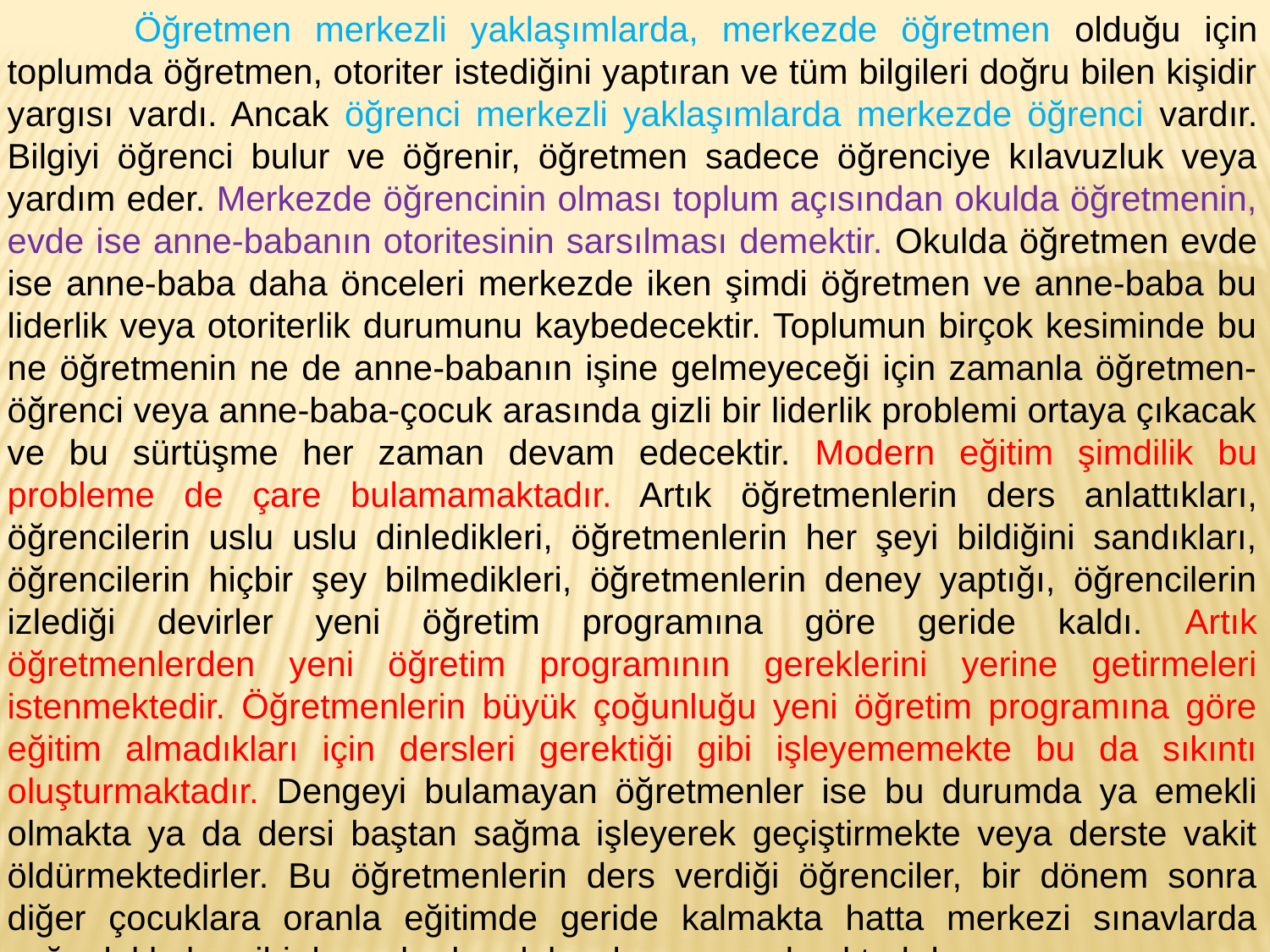

Öğretmen merkezli yaklaşımlarda, merkezde öğretmen olduğu için toplumda öğretmen, otoriter istediğini yaptıran ve tüm bilgileri doğru bilen kişidir yargısı vardı. Ancak öğrenci merkezli yaklaşımlarda merkezde öğrenci vardır. Bilgiyi öğrenci bulur ve öğrenir, öğretmen sadece öğrenciye kılavuzluk veya yardım eder. Merkezde öğrencinin olması toplum açısından okulda öğretmenin, evde ise anne-babanın otoritesinin sarsılması demektir. Okulda öğretmen evde ise anne-baba daha önceleri merkezde iken şimdi öğretmen ve anne-baba bu liderlik veya otoriterlik durumunu kaybedecektir. Toplumun birçok kesiminde bu ne öğretmenin ne de anne-babanın işine gelmeyeceği için zamanla öğretmen-öğrenci veya anne-baba-çocuk arasında gizli bir liderlik problemi ortaya çıkacak ve bu sürtüşme her zaman devam edecektir. Modern eğitim şimdilik bu probleme de çare bulamamaktadır. Artık öğretmenlerin ders anlattıkları, öğrencilerin uslu uslu dinledikleri, öğretmenlerin her şeyi bildiğini sandıkları, öğrencilerin hiçbir şey bilmedikleri, öğretmenlerin deney yaptığı, öğrencilerin izlediği devirler yeni öğretim programına göre geride kaldı. Artık öğretmenlerden yeni öğretim programının gereklerini yerine getirmeleri istenmektedir. Öğretmenlerin büyük çoğunluğu yeni öğretim programına göre eğitim almadıkları için dersleri gerektiği gibi işleyememekte bu da sıkıntı oluşturmaktadır. Dengeyi bulamayan öğretmenler ise bu durumda ya emekli olmakta ya da dersi baştan sağma işleyerek geçiştirmekte veya derste vakit öldürmektedirler. Bu öğretmenlerin ders verdiği öğrenciler, bir dönem sonra diğer çocuklara oranla eğitimde geride kalmakta hatta merkezi sınavlarda çoğunlukla bu gibi durumlardan dolayı başarısız olmaktadırlar.
Bu sorun da modern eğitimin günümüzde çözemediği konulardan birisidir.